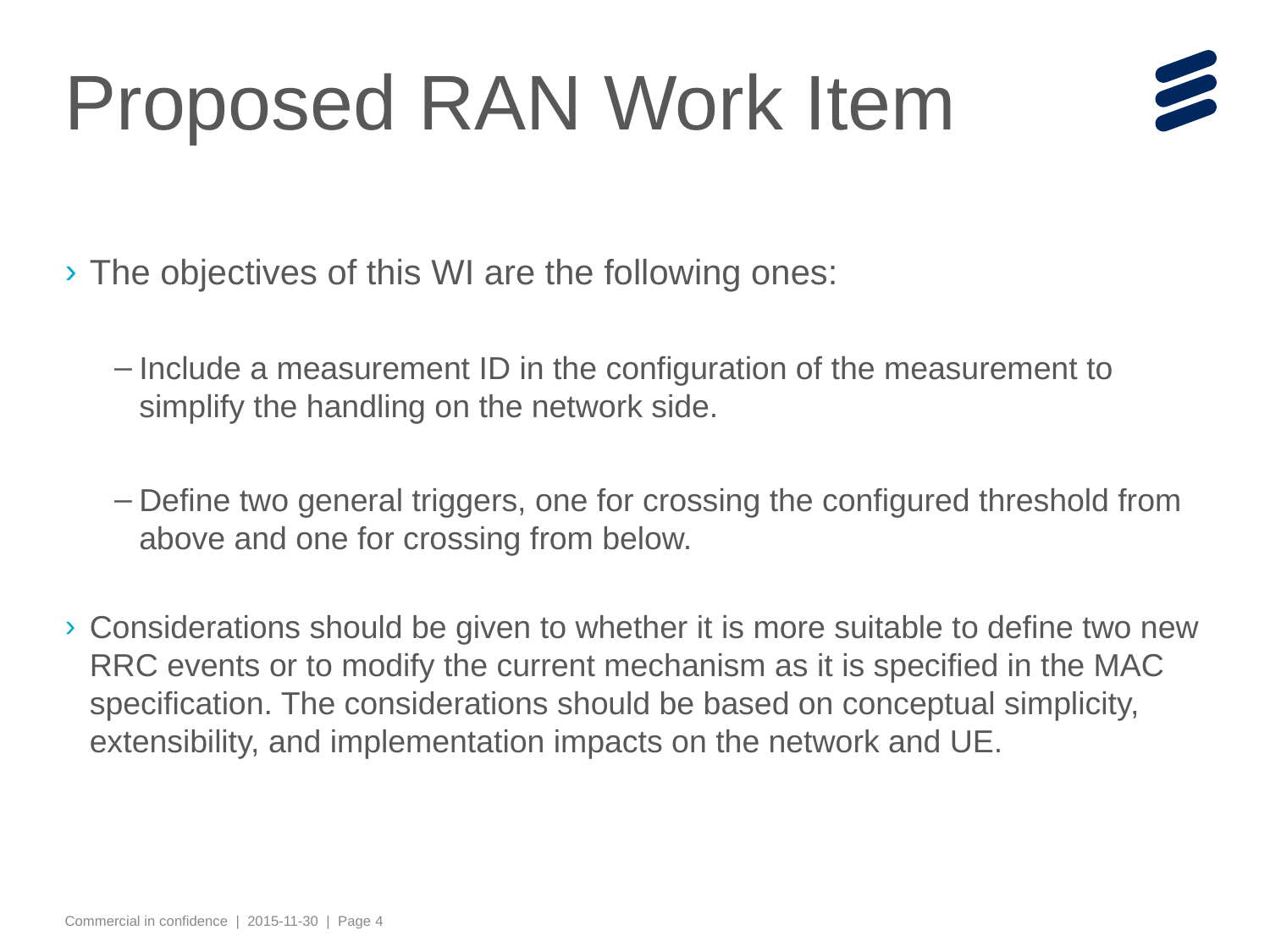

# Proposed RAN Work Item
The objectives of this WI are the following ones:

Include a measurement ID in the configuration of the measurement to simplify the handling on the network side.

Define two general triggers, one for crossing the configured threshold from above and one for crossing from below.

Considerations should be given to whether it is more suitable to define two new RRC events or to modify the current mechanism as it is specified in the MAC specification. The considerations should be based on conceptual simplicity, extensibility, and implementation impacts on the network and UE.